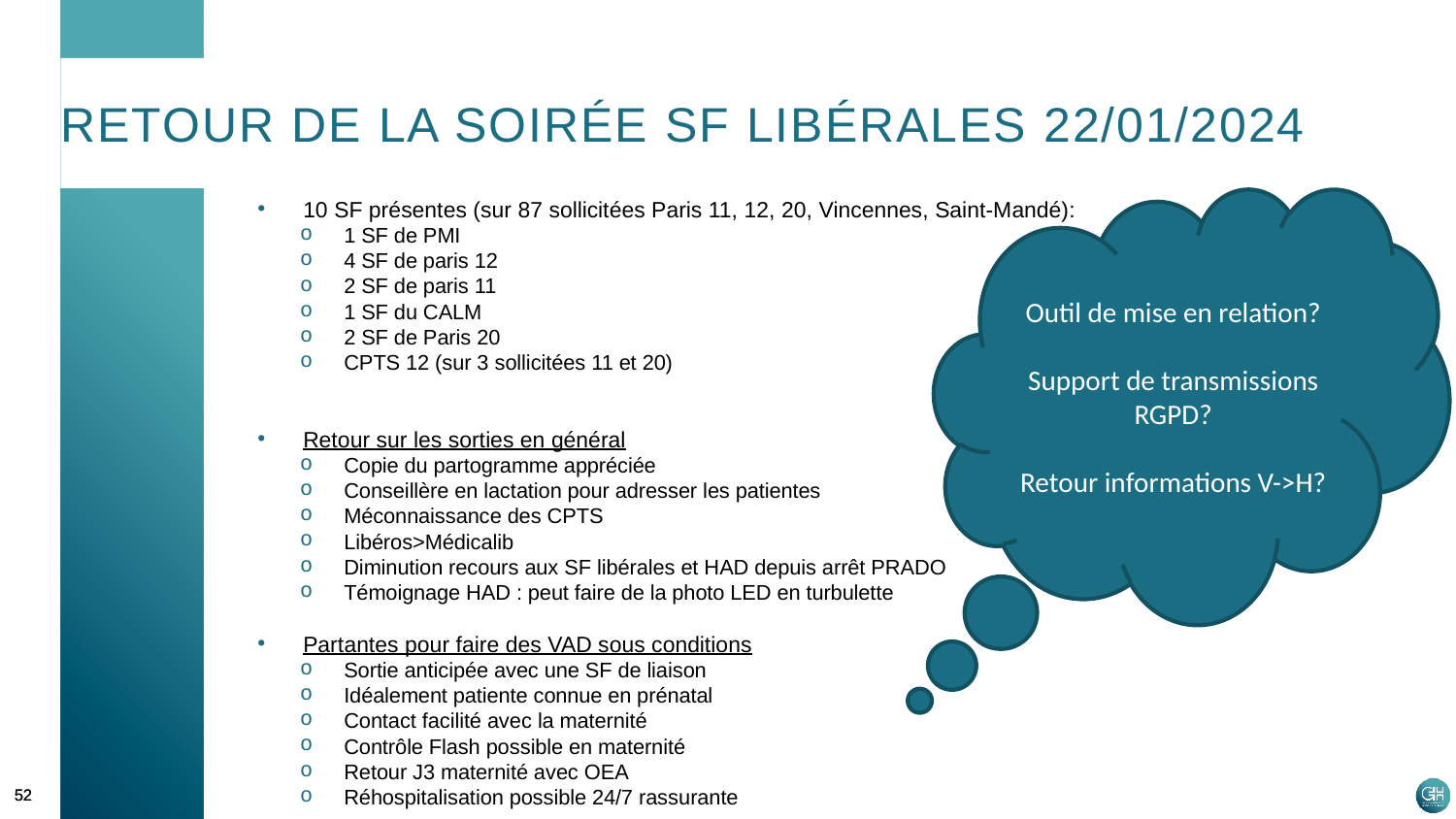

# Retour de la soirée SF libérales 22/01/2024
10 SF présentes (sur 87 sollicitées Paris 11, 12, 20, Vincennes, Saint-Mandé):
1 SF de PMI
4 SF de paris 12
2 SF de paris 11
1 SF du CALM
2 SF de Paris 20
CPTS 12 (sur 3 sollicitées 11 et 20)

Retour sur les sorties en général
Copie du partogramme appréciée
Conseillère en lactation pour adresser les patientes
Méconnaissance des CPTS
Libéros>Médicalib
Diminution recours aux SF libérales et HAD depuis arrêt PRADO
Témoignage HAD : peut faire de la photo LED en turbulette

Partantes pour faire des VAD sous conditions
Sortie anticipée avec une SF de liaison
Idéalement patiente connue en prénatal
Contact facilité avec la maternité
Contrôle Flash possible en maternité
Retour J3 maternité avec OEA
Réhospitalisation possible 24/7 rassurante

Outil de mise en relation?

Support de transmissions RGPD?

Retour informations V->H?